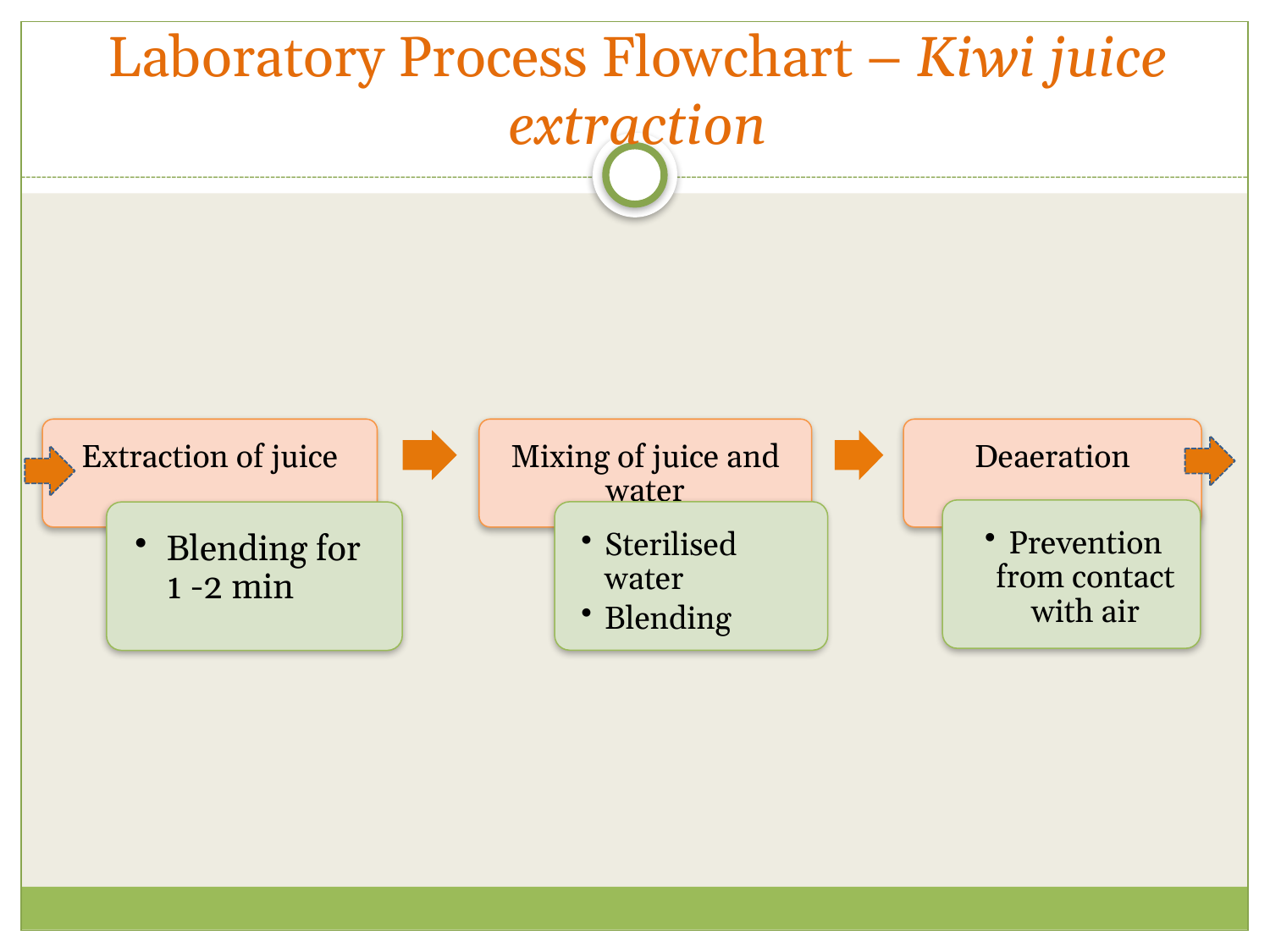

# Laboratory Process Flowchart – Kiwi juice extraction
Extraction of juice
Blending for 1 -2 min

Mixing of juice and water
Sterilised water
Blending

Deaeration
Prevention from contact with air